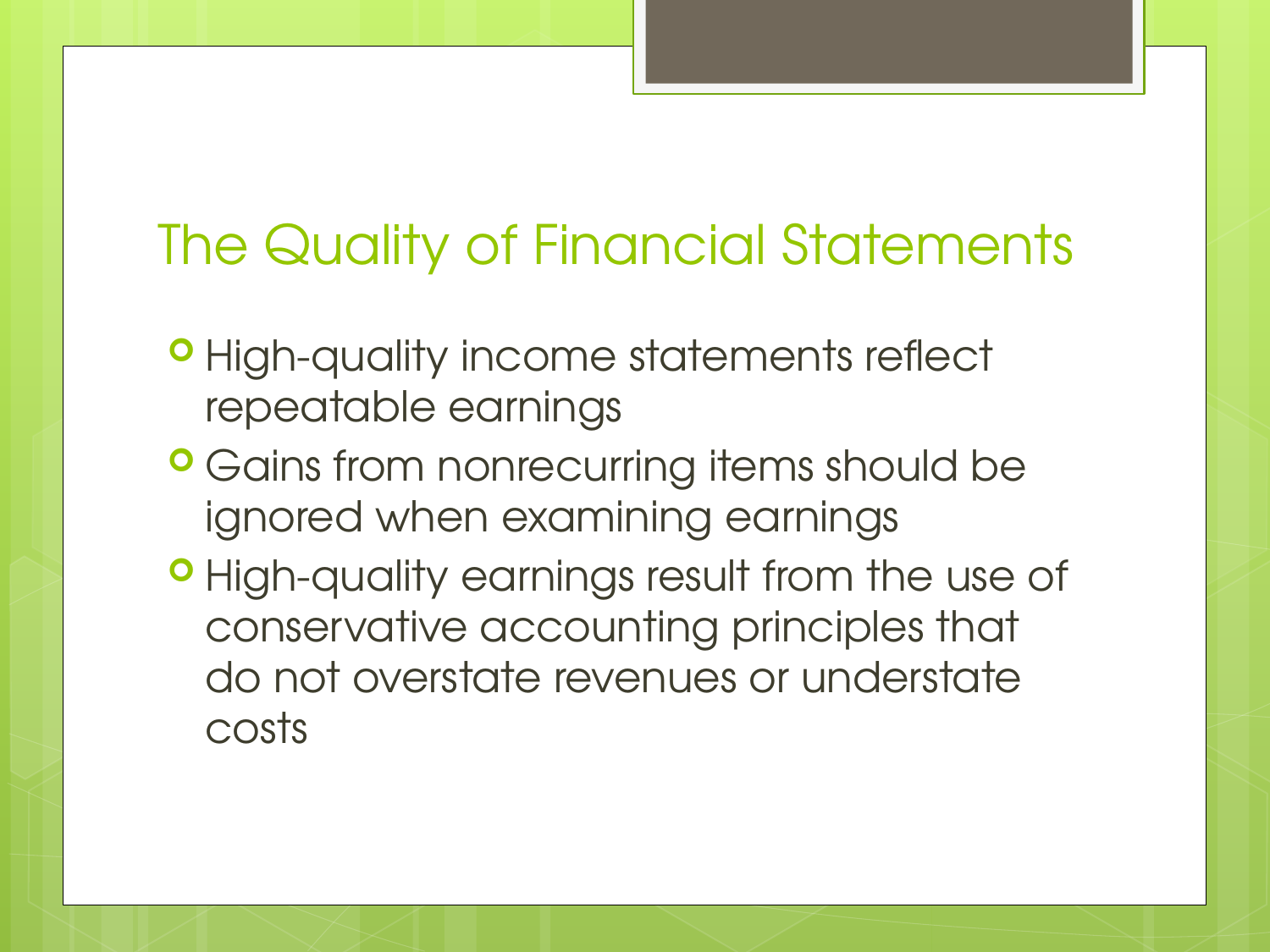

# The Quality of Financial Statements
High-quality income statements reflect repeatable earnings
Gains from nonrecurring items should be ignored when examining earnings
High-quality earnings result from the use of conservative accounting principles that do not overstate revenues or understate costs